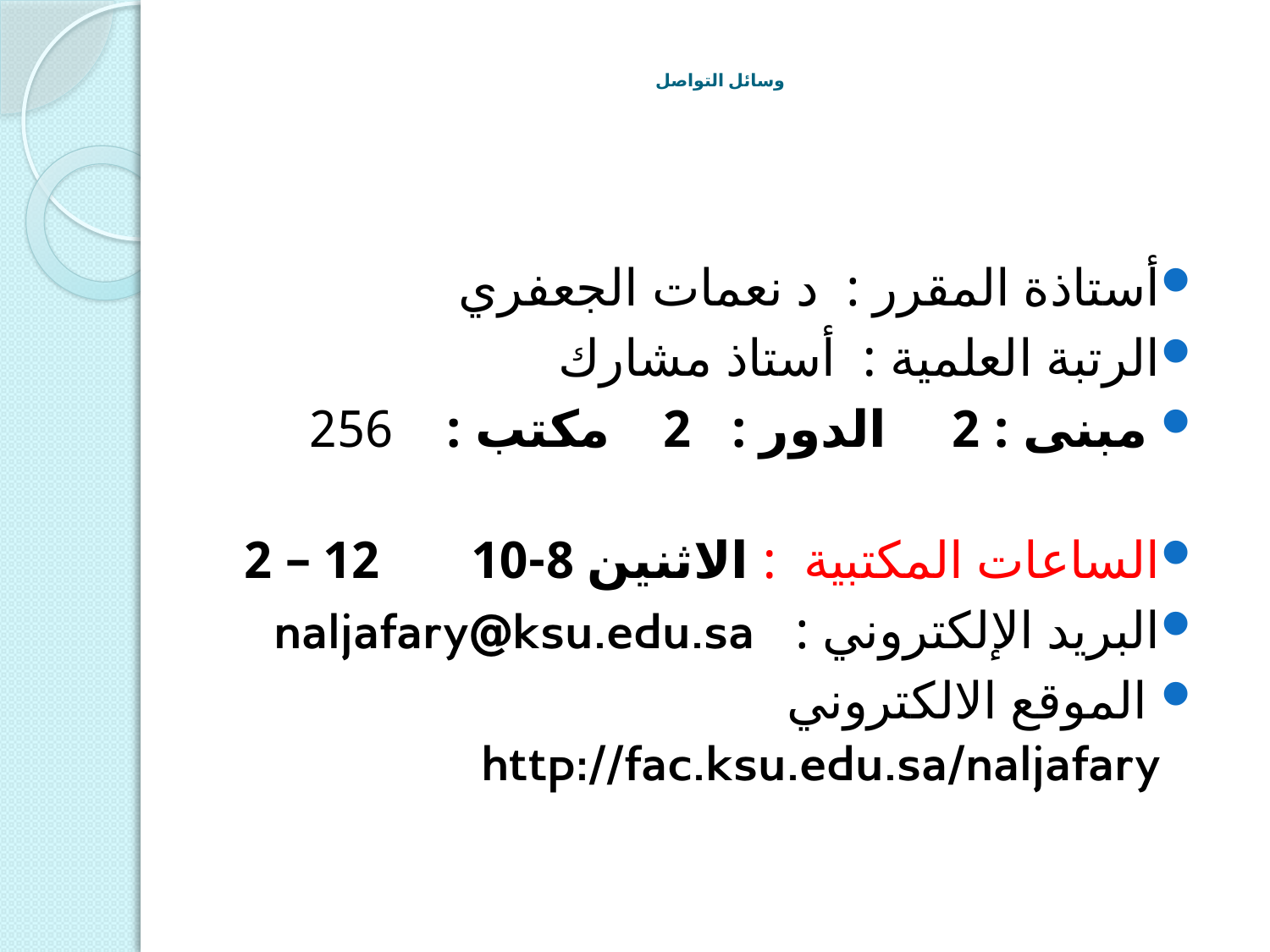

# وسائل التواصل

أستاذة المقرر :  د نعمات الجعفري
الرتبة العلمية :  أستاذ مشارك
 مبنى : 2     الدور :   2    مكتب :    256
الساعات المكتبية  : الاثنين 8-10       12 – 2
البريد الإلكتروني :   	naljafary@ksu.edu.sa
 الموقع الالكتروني    http://fac.ksu.edu.sa/naljafary